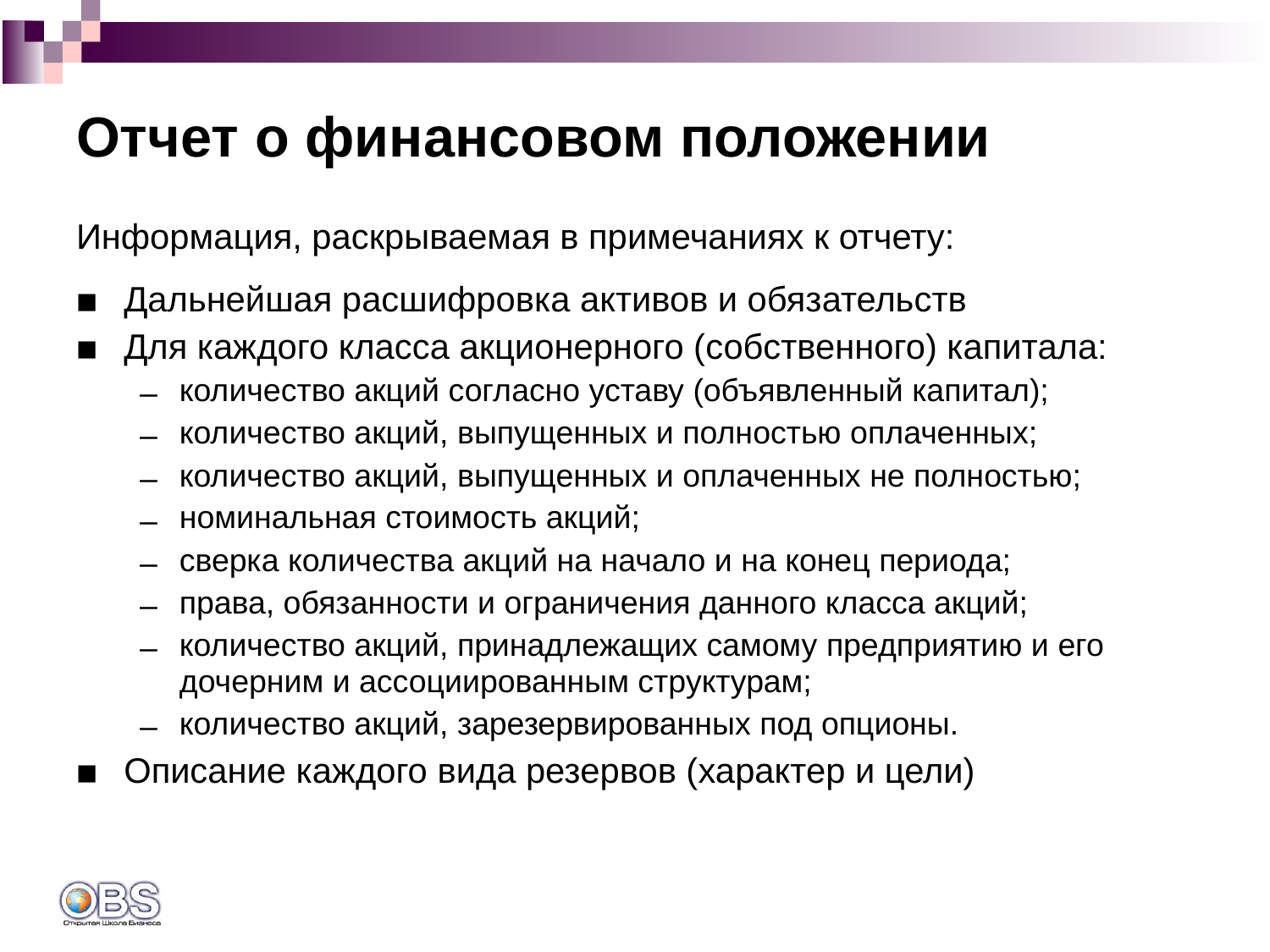

# Отчет о финансовом положении
Информация, раскрываемая в примечаниях к отчету:
Дальнейшая расшифровка активов и обязательств
Для каждого класса акционерного (собственного) капитала:
количество акций согласно уставу (объявленный капитал);
количество акций, выпущенных и полностью оплаченных;
количество акций, выпущенных и оплаченных не полностью;
номинальная стоимость акций;
сверка количества акций на начало и на конец периода;
права, обязанности и ограничения данного класса акций;
количество акций, принадлежащих самому предприятию и его дочерним и ассоциированным структурам;
количество акций, зарезервированных под опционы.
Описание каждого вида резервов (характер и цели)